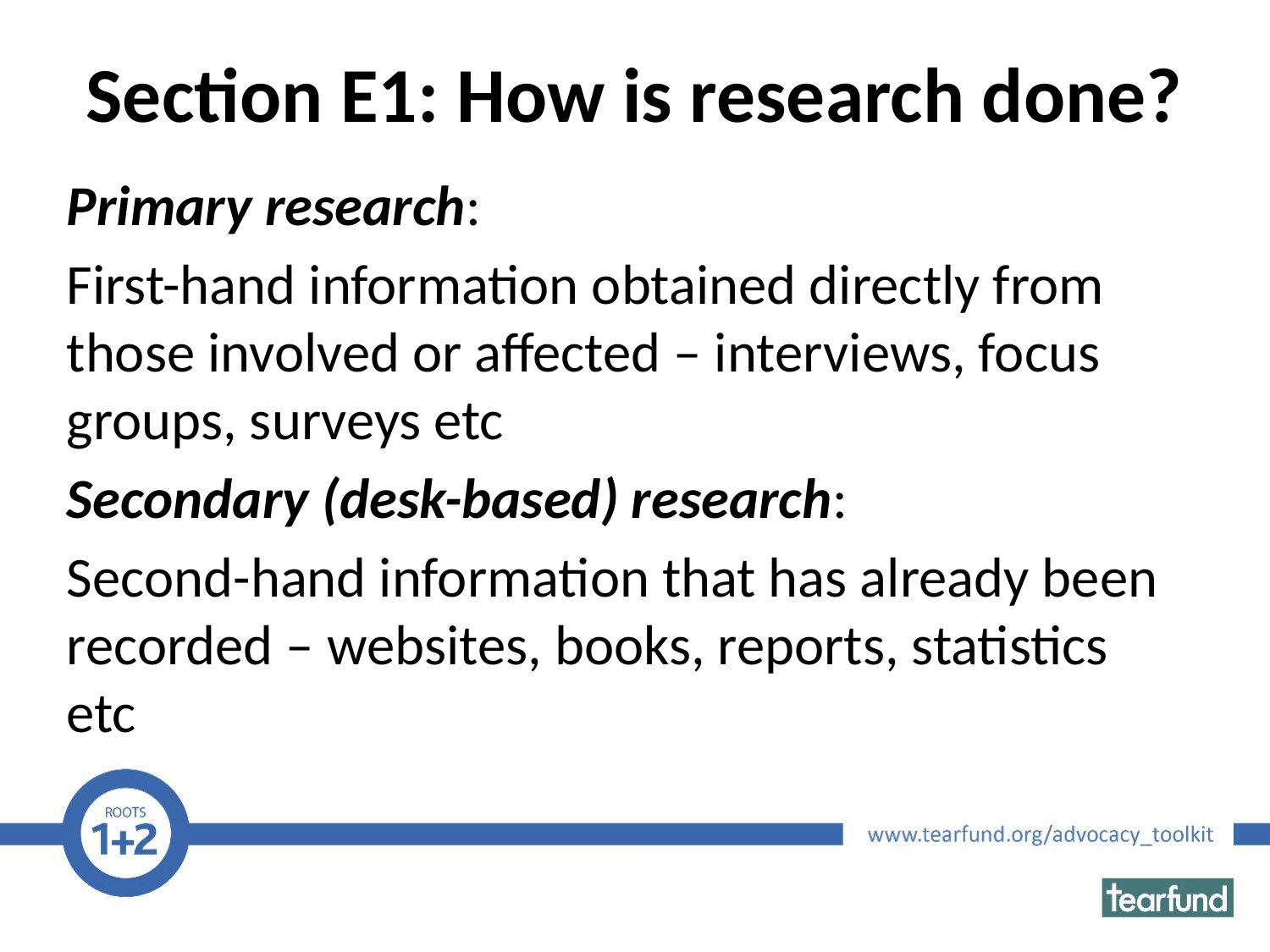

# Section E1: How is research done?
Primary research:
First-hand information obtained directly from those involved or affected – interviews, focus groups, surveys etc
Secondary (desk-based) research:
Second-hand information that has already been recorded – websites, books, reports, statistics etc